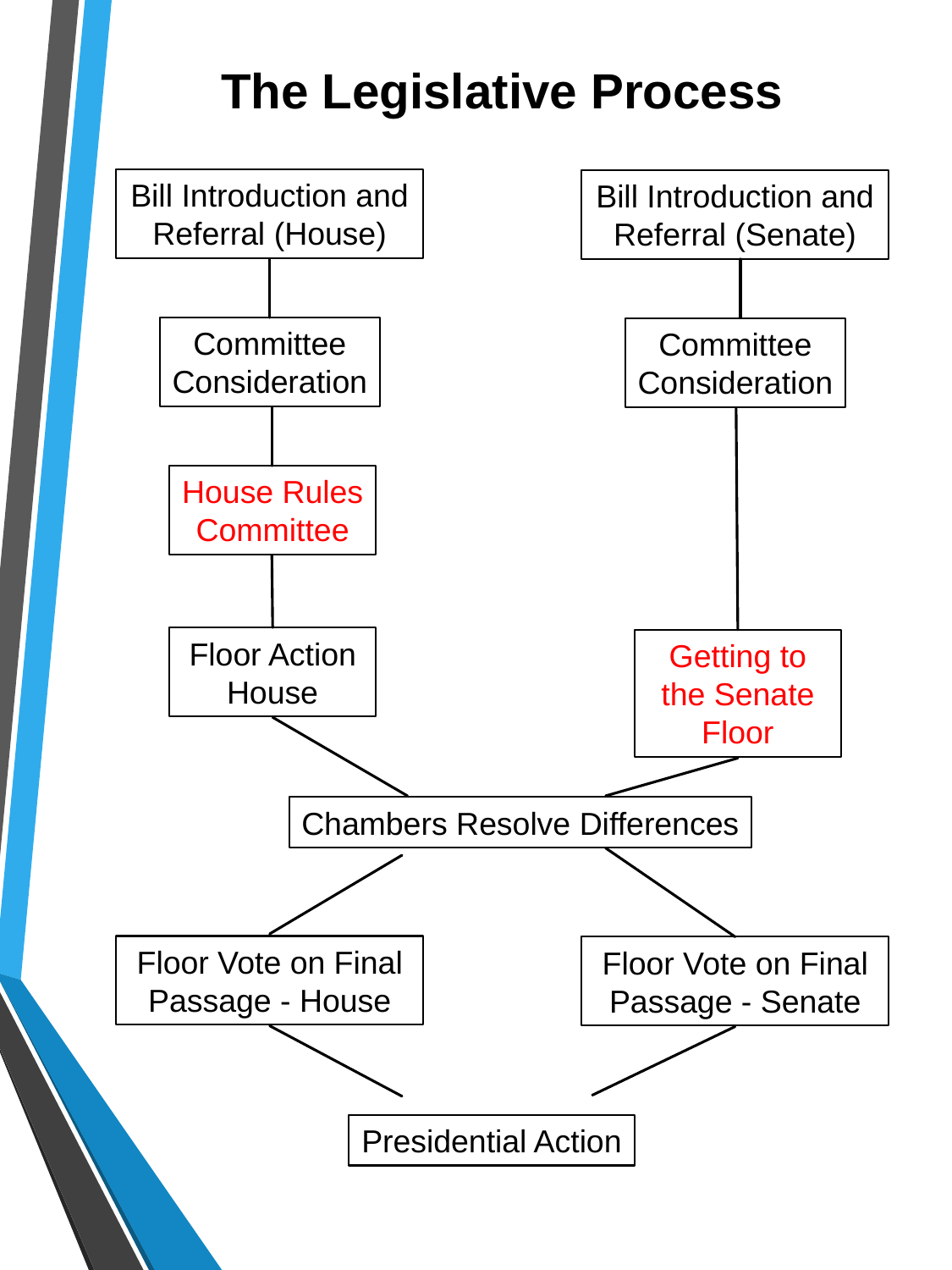

The Legislative Process
Bill Introduction and Referral (House)
Bill Introduction and Referral (Senate)
Committee
Consideration
Committee
Consideration
House Rules
Committee
Floor Action
House
Getting to the Senate Floor
Chambers Resolve Differences
Floor Vote on Final
Passage - House
Floor Vote on Final
Passage - Senate
Presidential Action